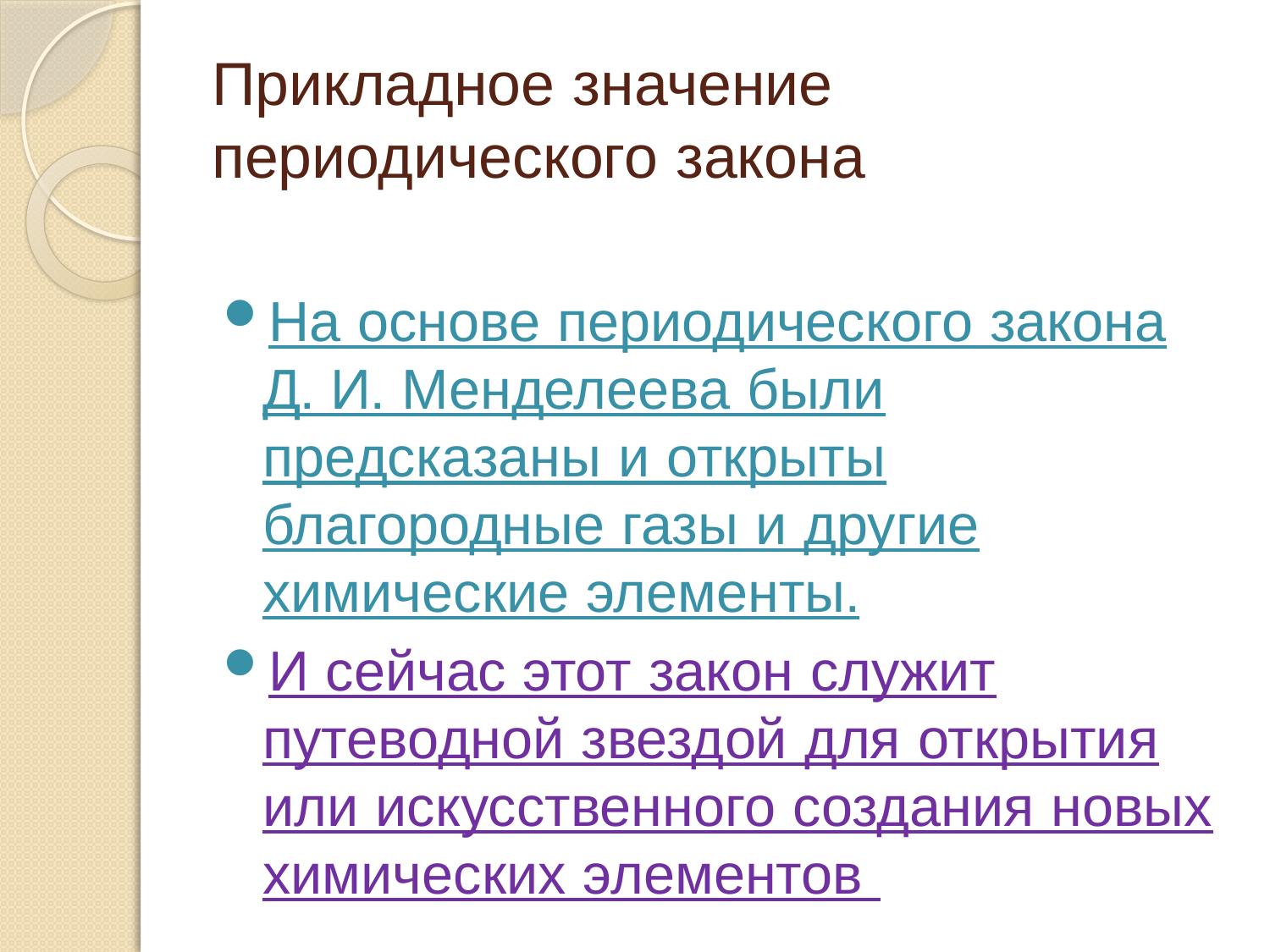

# Прикладное значение периодического закона

На основе периодического закона Д. И. Менделеева были предсказаны и открыты благородные газы и другие химические элементы.
И сейчас этот закон служит путеводной звездой для открытия или искусственного создания новых химических элементов